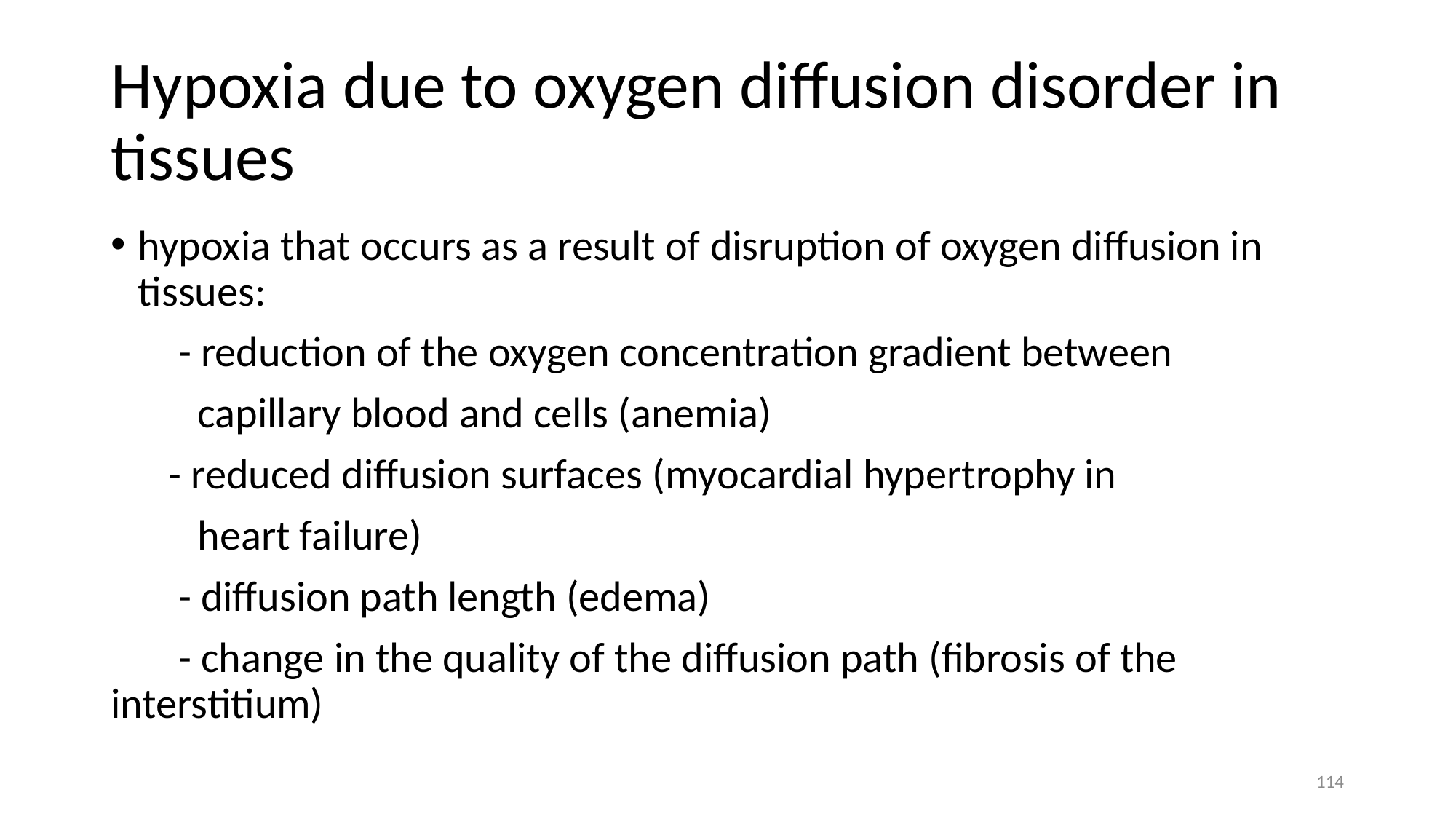

# Hypoxia due to oxygen diffusion disorder in tissues
hypoxia that occurs as a result of disruption of oxygen diffusion in tissues:
       - reduction of the oxygen concentration gradient between
         capillary blood and cells (anemia)
      - reduced diffusion surfaces (myocardial hypertrophy in
         heart failure)
       - diffusion path length (edema)
       - change in the quality of the diffusion path (fibrosis of the interstitium)
114